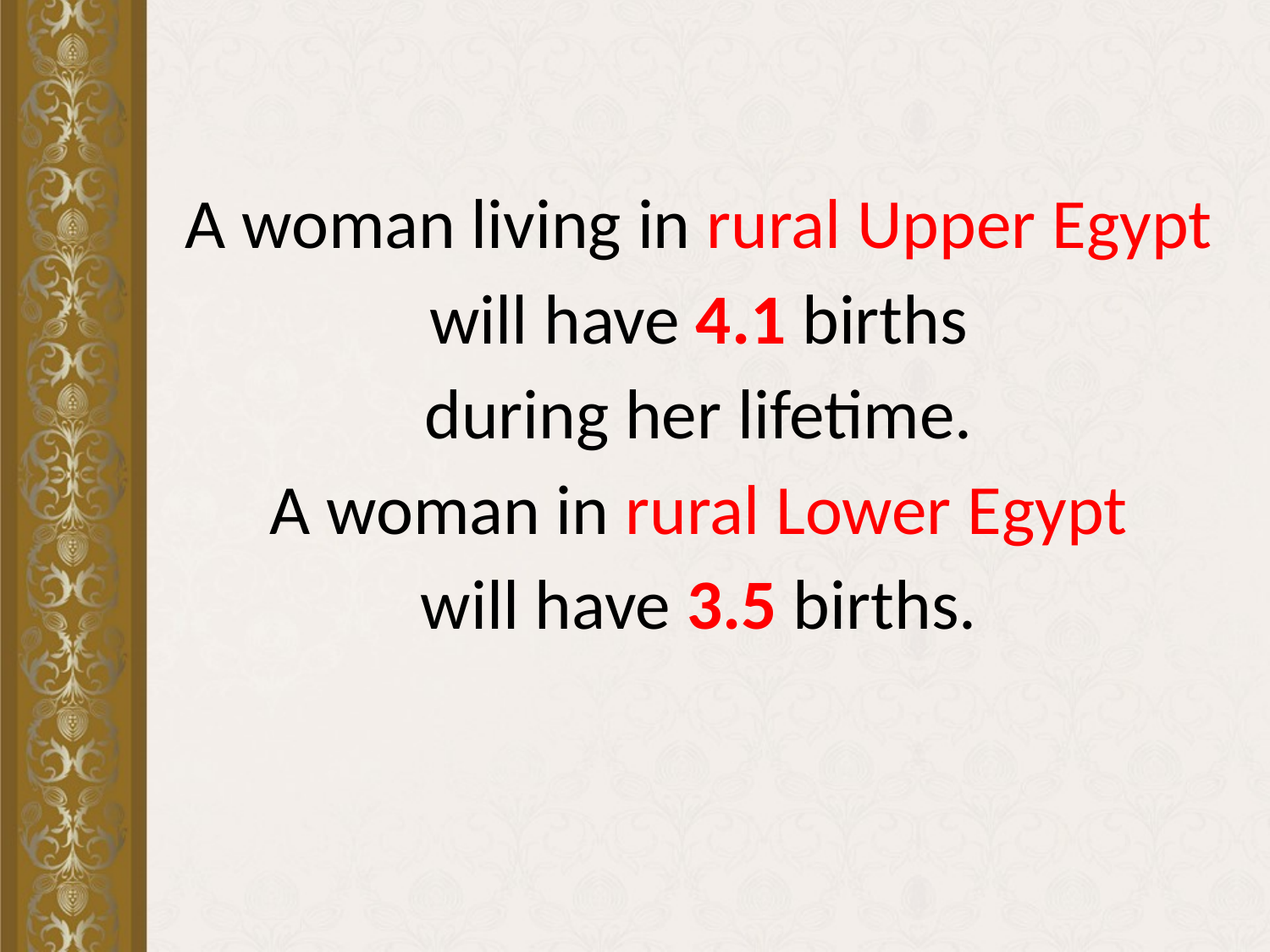

A woman living in rural Upper Egypt
will have 4.1 births
during her lifetime.
A woman in rural Lower Egypt
will have 3.5 births.